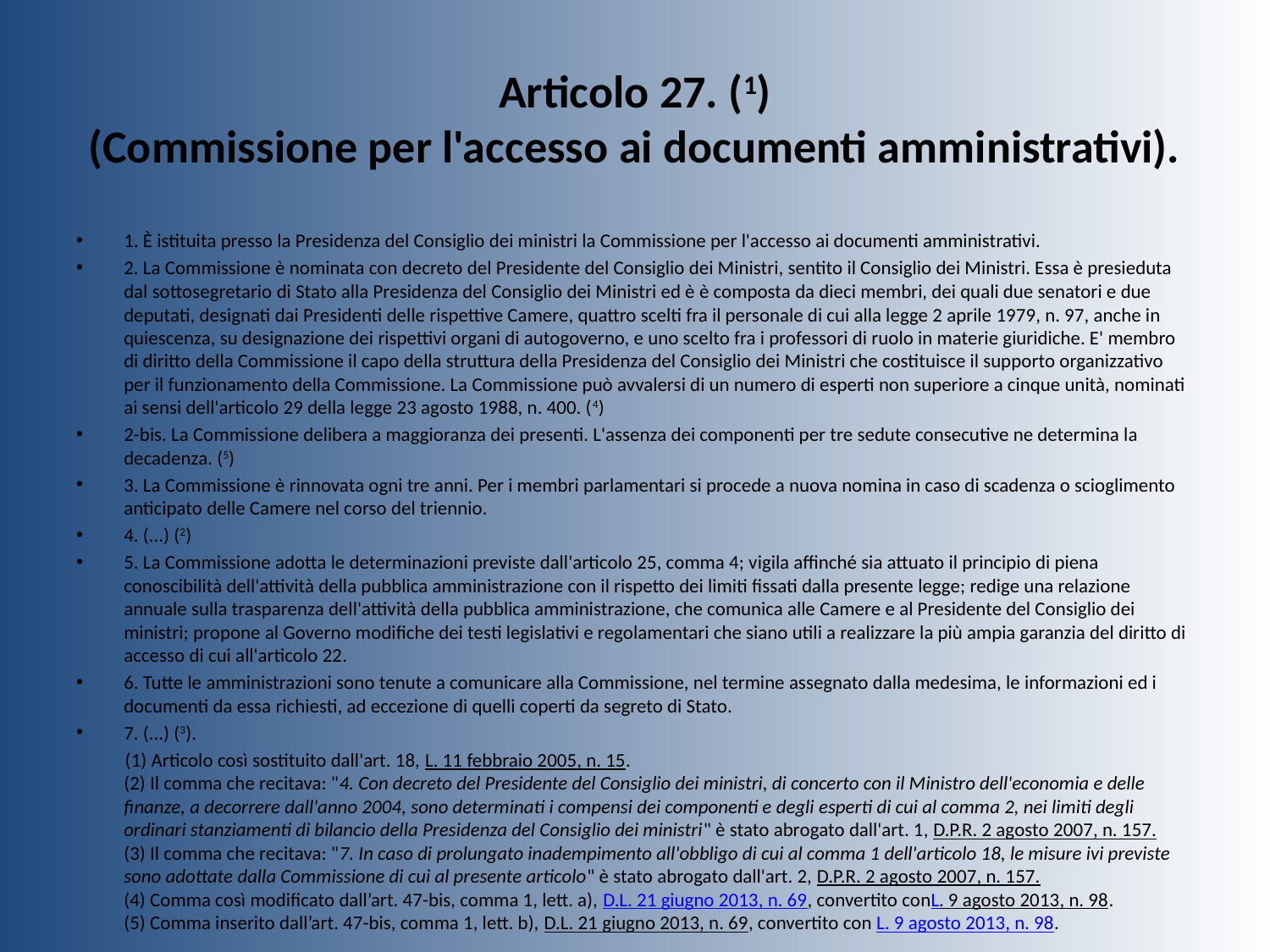

# Articolo 27. (1) (Commissione per l'accesso ai documenti amministrativi).
1. È istituita presso la Presidenza del Consiglio dei ministri la Commissione per l'accesso ai documenti amministrativi.
2. La Commissione è nominata con decreto del Presidente del Consiglio dei Ministri, sentito il Consiglio dei Ministri. Essa è presieduta dal sottosegretario di Stato alla Presidenza del Consiglio dei Ministri ed è è composta da dieci membri, dei quali due senatori e due deputati, designati dai Presidenti delle rispettive Camere, quattro scelti fra il personale di cui alla legge 2 aprile 1979, n. 97, anche in quiescenza, su designazione dei rispettivi organi di autogoverno, e uno scelto fra i professori di ruolo in materie giuridiche. E' membro di diritto della Commissione il capo della struttura della Presidenza del Consiglio dei Ministri che costituisce il supporto organizzativo per il funzionamento della Commissione. La Commissione può avvalersi di un numero di esperti non superiore a cinque unità, nominati ai sensi dell'articolo 29 della legge 23 agosto 1988, n. 400. (4)
2-bis. La Commissione delibera a maggioranza dei presenti. L'assenza dei componenti per tre sedute consecutive ne determina la decadenza. (5)
3. La Commissione è rinnovata ogni tre anni. Per i membri parlamentari si procede a nuova nomina in caso di scadenza o scioglimento anticipato delle Camere nel corso del triennio.
4. (...) (2)
5. La Commissione adotta le determinazioni previste dall'articolo 25, comma 4; vigila affinché sia attuato il principio di piena conoscibilità dell'attività della pubblica amministrazione con il rispetto dei limiti fissati dalla presente legge; redige una relazione annuale sulla trasparenza dell'attività della pubblica amministrazione, che comunica alle Camere e al Presidente del Consiglio dei ministri; propone al Governo modifiche dei testi legislativi e regolamentari che siano utili a realizzare la più ampia garanzia del diritto di accesso di cui all'articolo 22.
6. Tutte le amministrazioni sono tenute a comunicare alla Commissione, nel termine assegnato dalla medesima, le informazioni ed i documenti da essa richiesti, ad eccezione di quelli coperti da segreto di Stato.
7. (...) (3).
           (1) Articolo così sostituito dall'art. 18, L. 11 febbraio 2005, n. 15.
(2) Il comma che recitava: "4. Con decreto del Presidente del Consiglio dei ministri, di concerto con il Ministro dell'economia e delle finanze, a decorrere dall'anno 2004, sono determinati i compensi dei componenti e degli esperti di cui al comma 2, nei limiti degli ordinari stanziamenti di bilancio della Presidenza del Consiglio dei ministri" è stato abrogato dall'art. 1, D.P.R. 2 agosto 2007, n. 157.
(3) Il comma che recitava: "7. In caso di prolungato inadempimento all'obbligo di cui al comma 1 dell'articolo 18, le misure ivi previste sono adottate dalla Commissione di cui al presente articolo" è stato abrogato dall'art. 2, D.P.R. 2 agosto 2007, n. 157.
(4) Comma così modificato dall’art. 47-bis, comma 1, lett. a), D.L. 21 giugno 2013, n. 69, convertito conL. 9 agosto 2013, n. 98.
(5) Comma inserito dall’art. 47-bis, comma 1, lett. b), D.L. 21 giugno 2013, n. 69, convertito con L. 9 agosto 2013, n. 98.